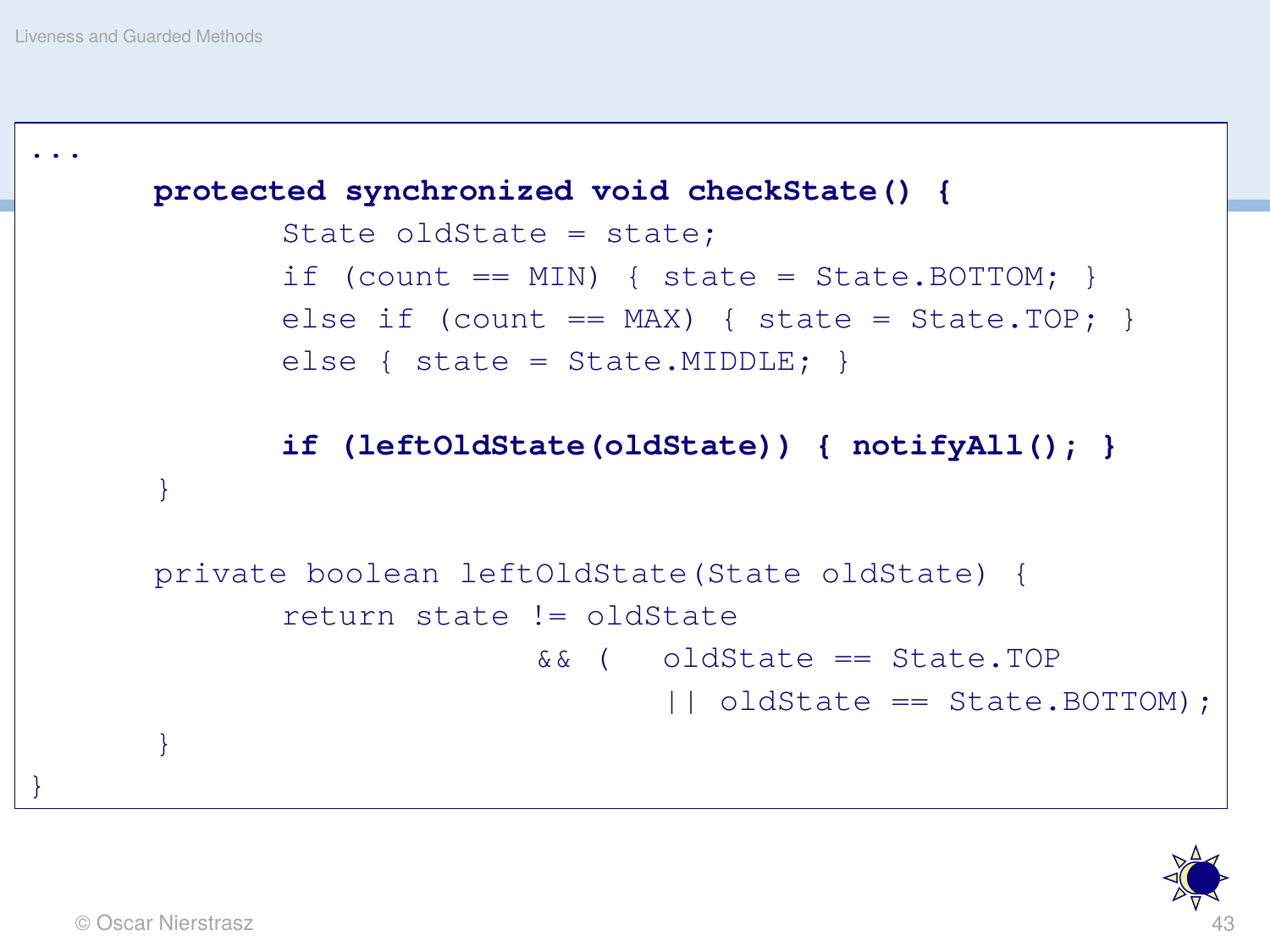

Liveness and Guarded Methods
...
	protected synchronized void checkState() {
		State oldState = state;
		if (count == MIN) { state = State.BOTTOM; }
		else if (count == MAX) { state = State.TOP; }
		else { state = State.MIDDLE; }

		if (leftOldState(oldState)) { notifyAll(); }
	}

	private boolean leftOldState(State oldState) {
		return state != oldState
				&& (	oldState == State.TOP
					|| oldState == State.BOTTOM);
	}
}

© Oscar Nierstrasz
43